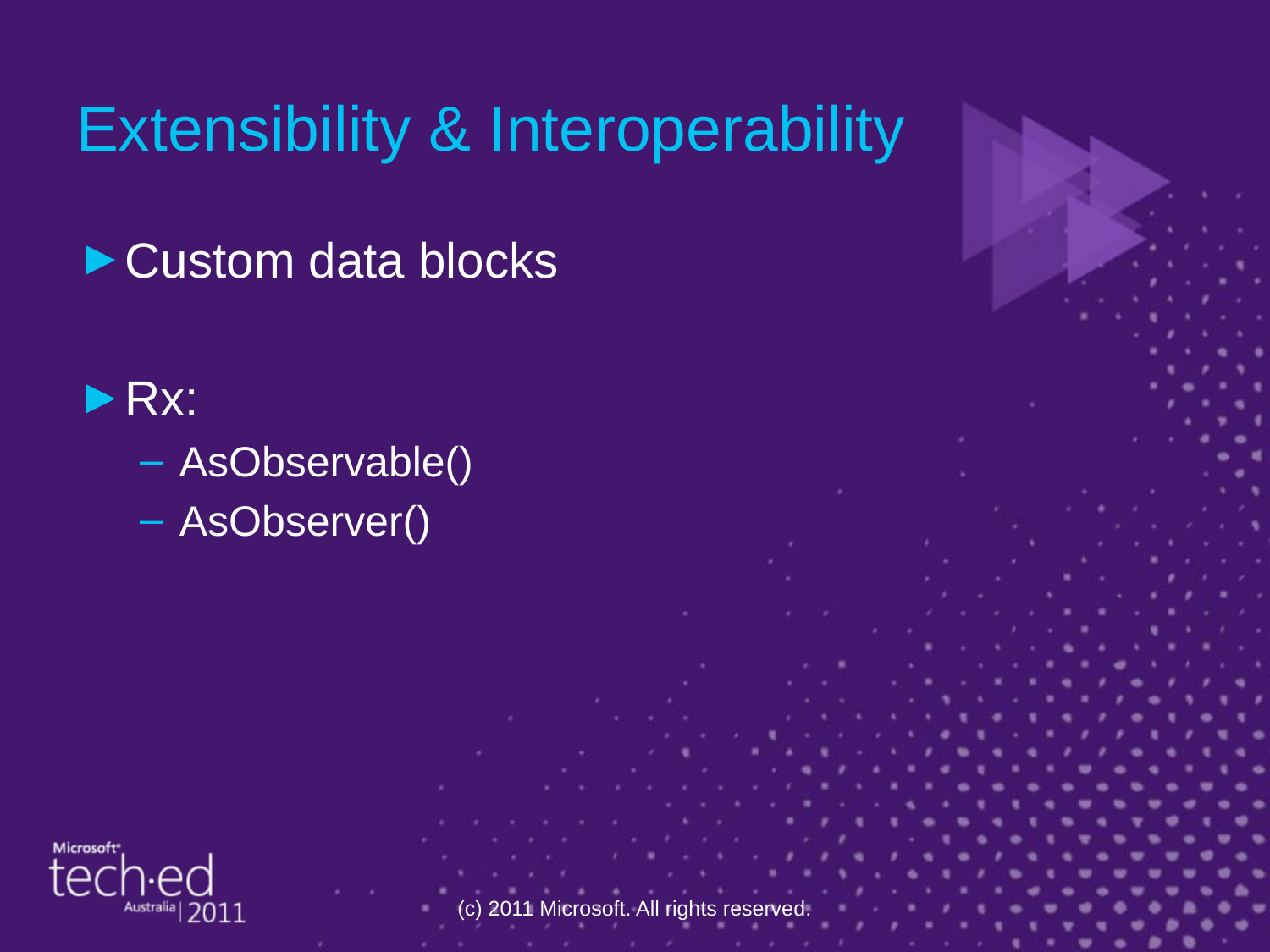

# Extensibility & Interoperability
Custom data blocks

Rx:
AsObservable()
AsObserver()
(c) 2011 Microsoft. All rights reserved.